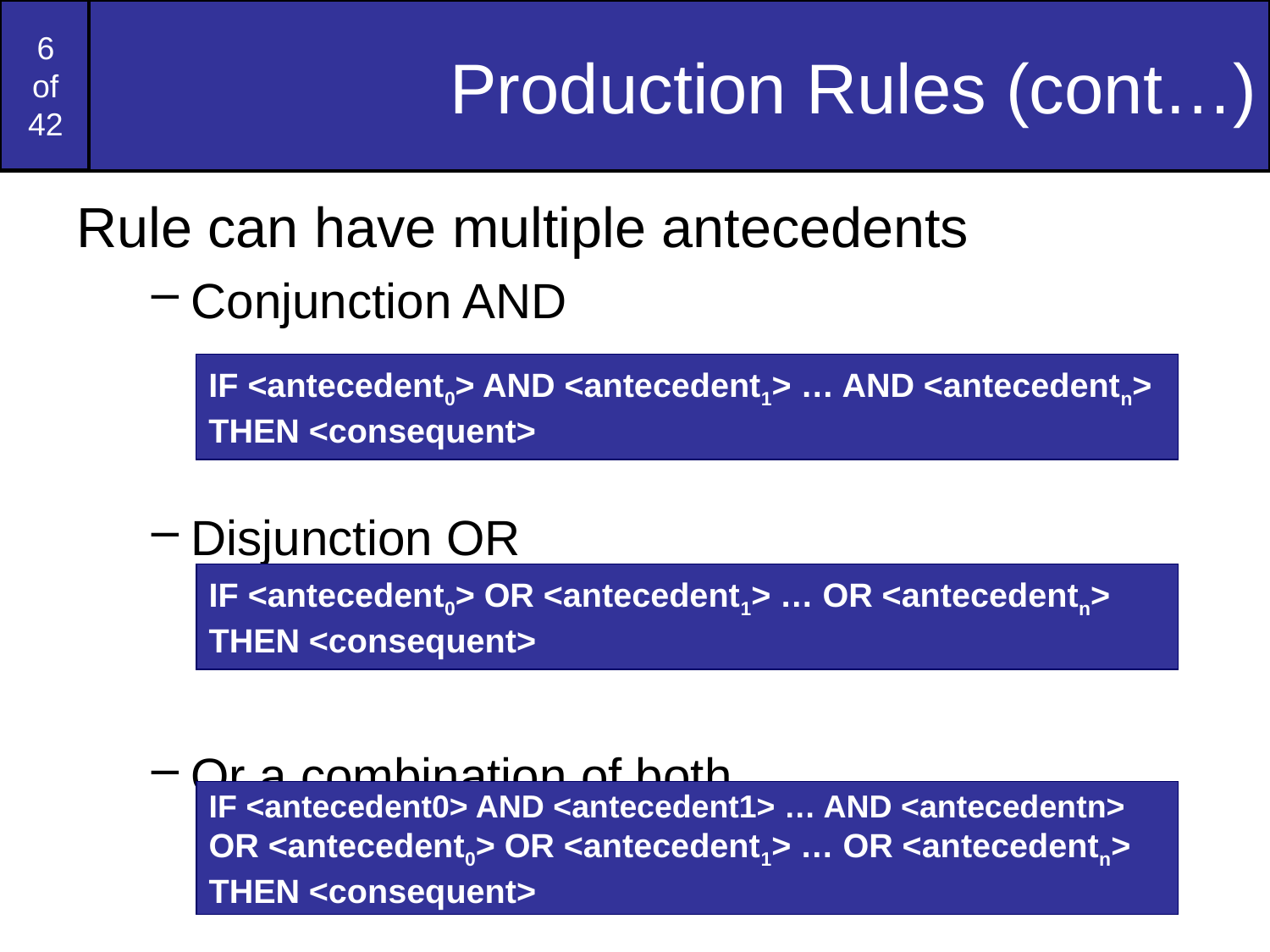

# Production Rules (cont…)
Rule can have multiple antecedents
Conjunction AND

Disjunction OR

Or a combination of both
IF <antecedent0> AND <antecedent1> … AND <antecedentn>
THEN <consequent>
IF <antecedent0> OR <antecedent1> … OR <antecedentn>
THEN <consequent>
IF <antecedent0> AND <antecedent1> … AND <antecedentn>
OR <antecedent0> OR <antecedent1> … OR <antecedentn>
THEN <consequent>